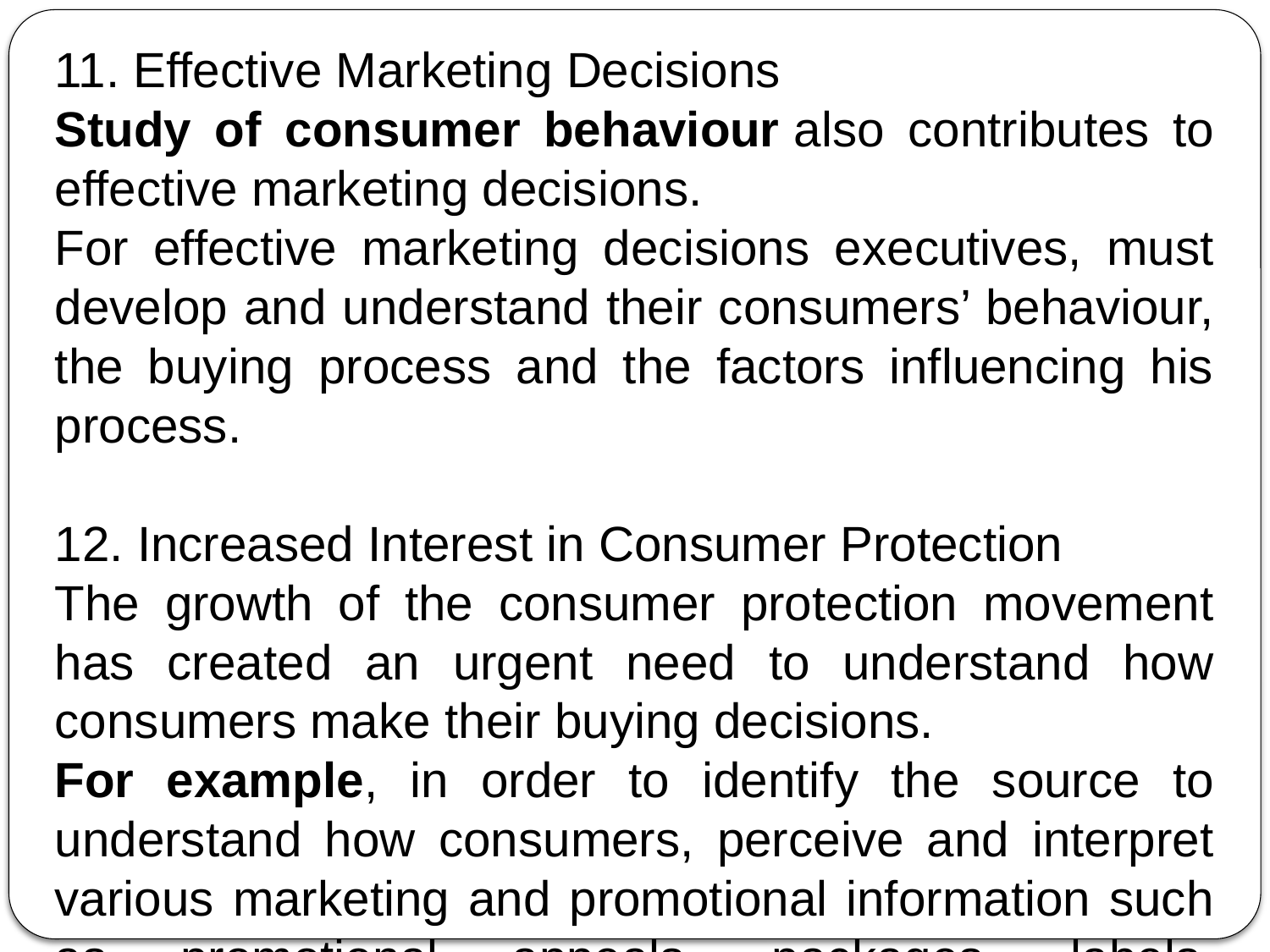

11. Effective Marketing Decisions
Study of consumer behaviour also contributes to effective marketing decisions.
For effective marketing decisions executives, must develop and understand their consumers’ behaviour, the buying process and the factors influencing his process.

12. Increased Interest in Consumer Protection
The growth of the consumer protection movement has created an urgent need to understand how consumers make their buying decisions.
For example, in order to identify the source to understand how consumers, perceive and interpret various marketing and promotional information such as promotional appeals, packages, labels, warranties etc